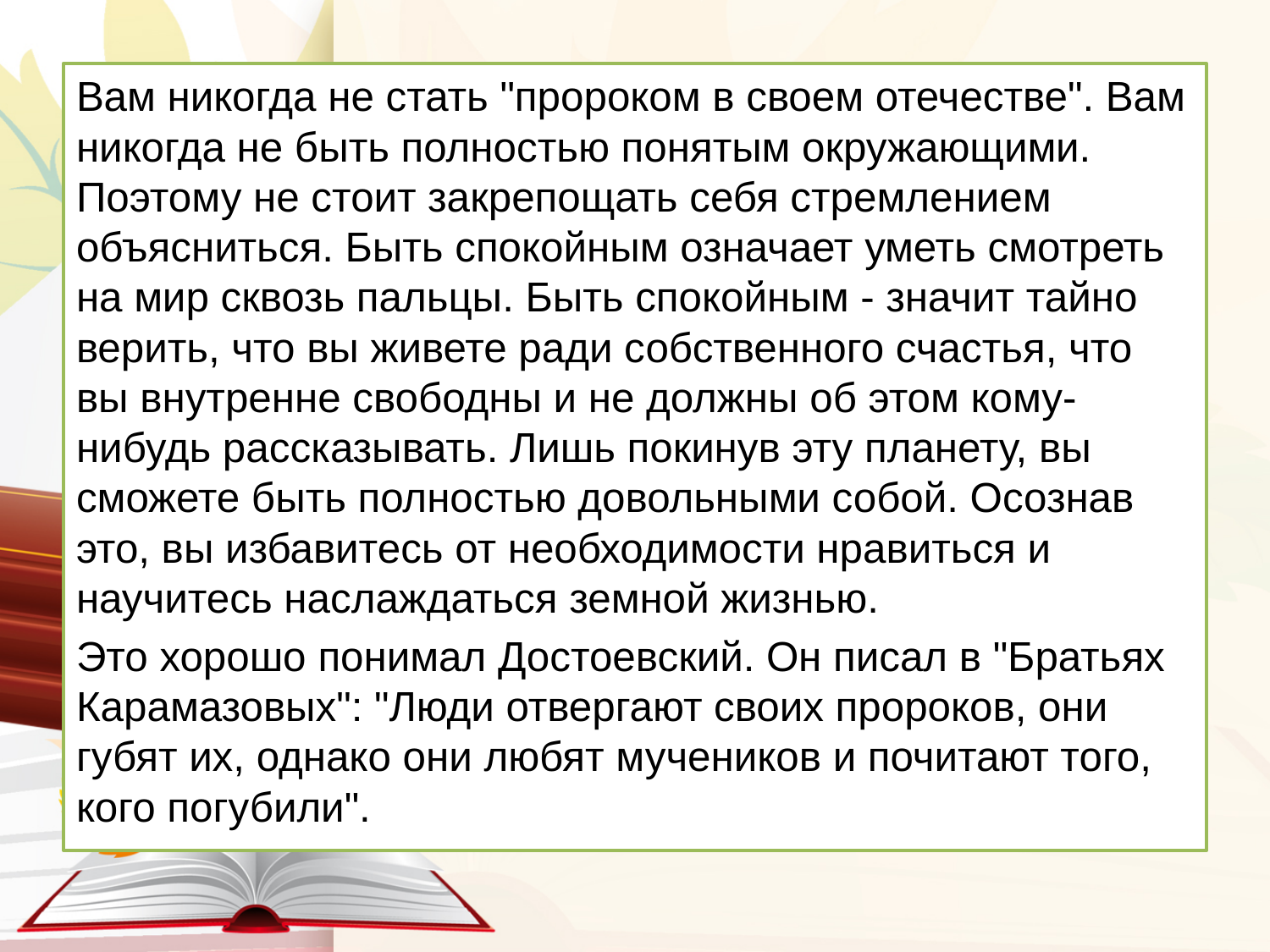

Вам никогда не стать "пророком в своем отечестве". Вам никогда не быть полностью понятым окружающими. Поэтому не стоит закрепощать себя стремлением объясниться. Быть спокойным означает уметь смотреть на мир сквозь пальцы. Быть спокойным - значит тайно верить, что вы живете ради собственного счастья, что вы внутренне свободны и не должны об этом кому-нибудь рассказывать. Лишь покинув эту планету, вы сможете быть полностью довольными собой. Осознав это, вы избавитесь от необходимости нравиться и научитесь наслаждаться земной жизнью.
Это хорошо понимал Достоевский. Он писал в "Братьях Карамазовых": "Люди отвергают своих пророков, они губят их, однако они любят мучеников и почитают того, кого погубили".